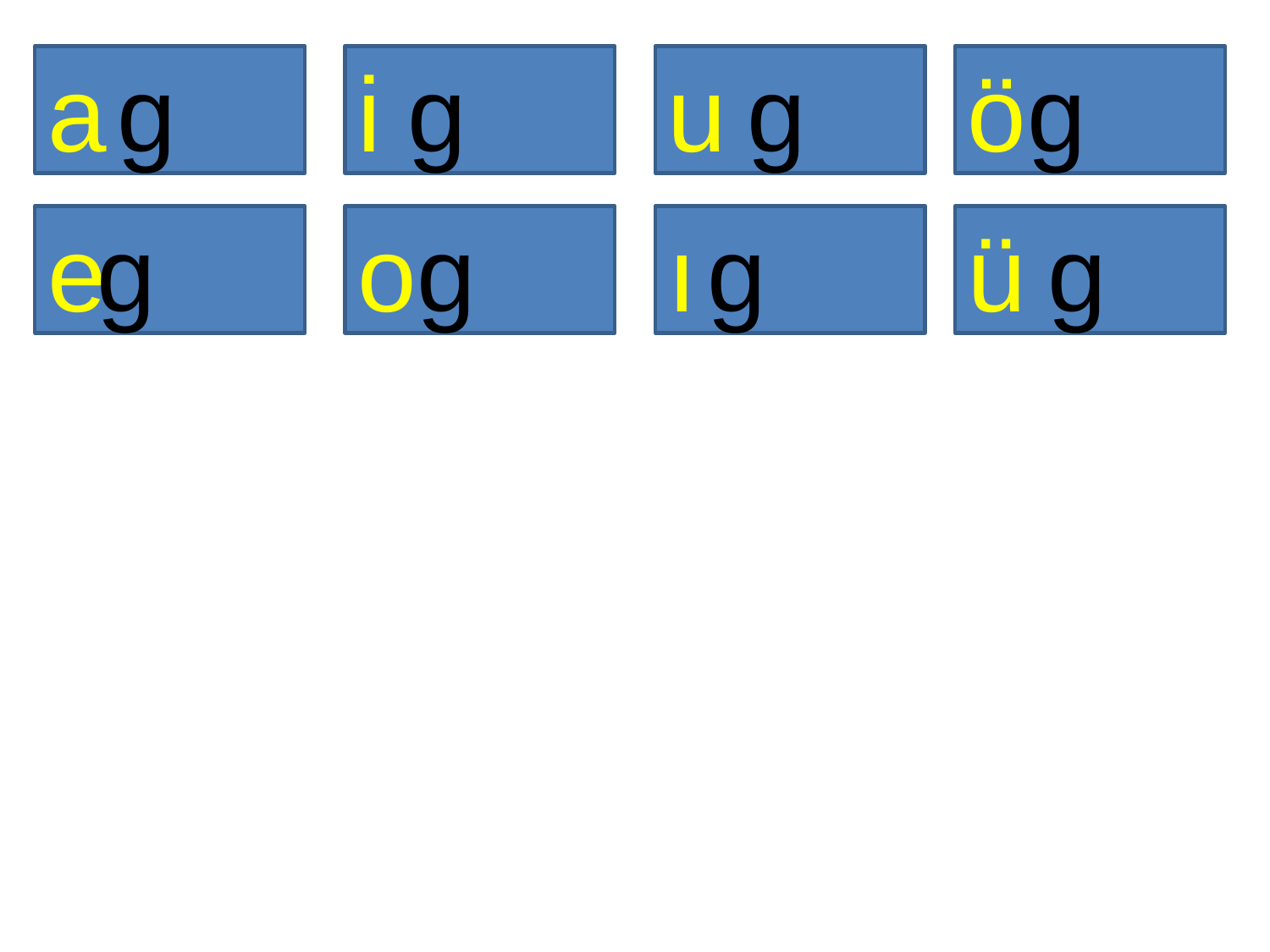

a
g
i
g
u
g
ö
g
e
g
o
g
ı
g
ü
g